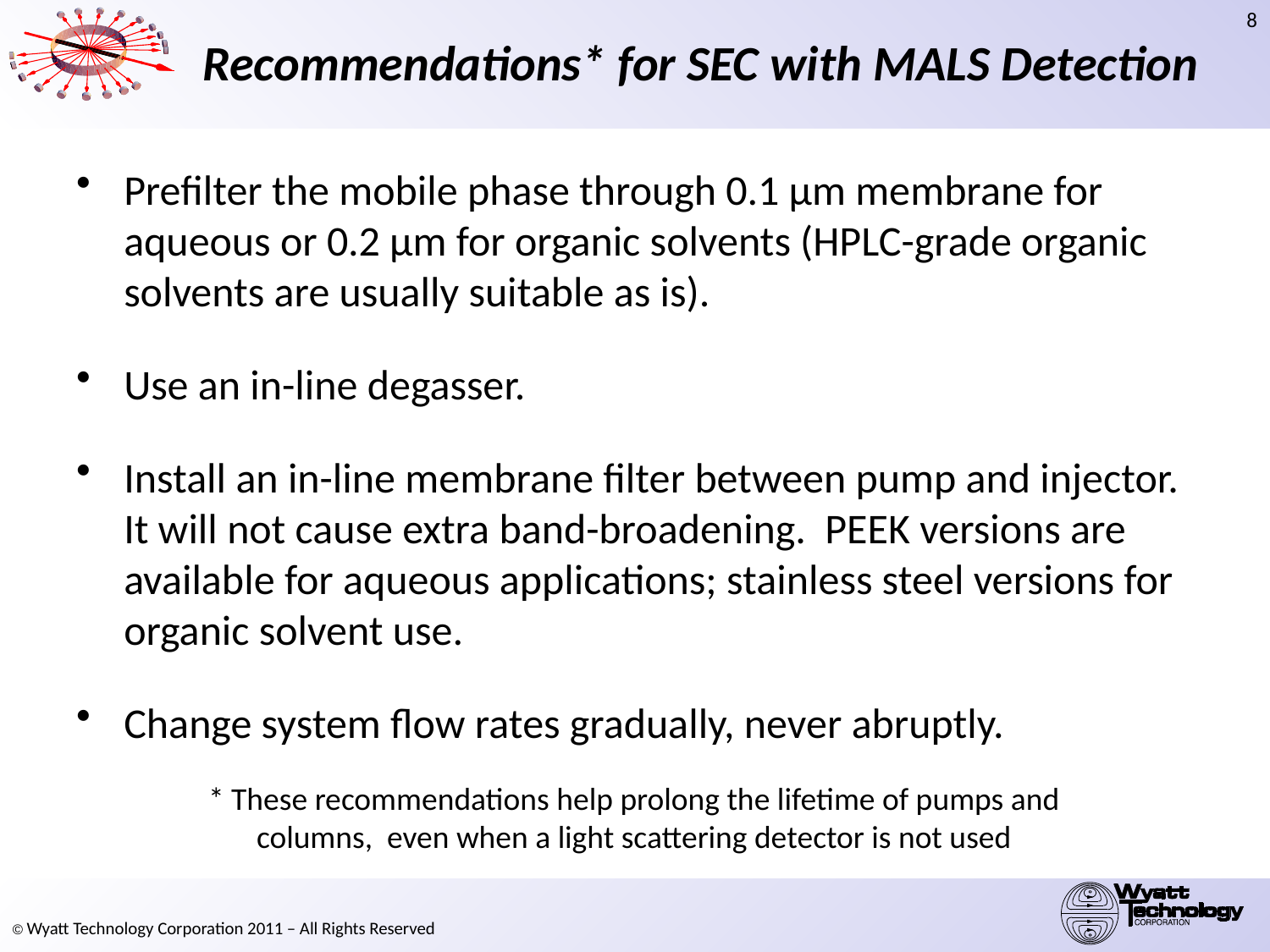

# Recommendations* for SEC with MALS Detection
Prefilter the mobile phase through 0.1 µm membrane for aqueous or 0.2 µm for organic solvents (HPLC-grade organic solvents are usually suitable as is).
Use an in-line degasser.
Install an in-line membrane filter between pump and injector. It will not cause extra band-broadening.  PEEK versions are available for aqueous applications; stainless steel versions for organic solvent use.
Change system flow rates gradually, never abruptly.

* These recommendations help prolong the lifetime of pumps and columns,  even when a light scattering detector is not used